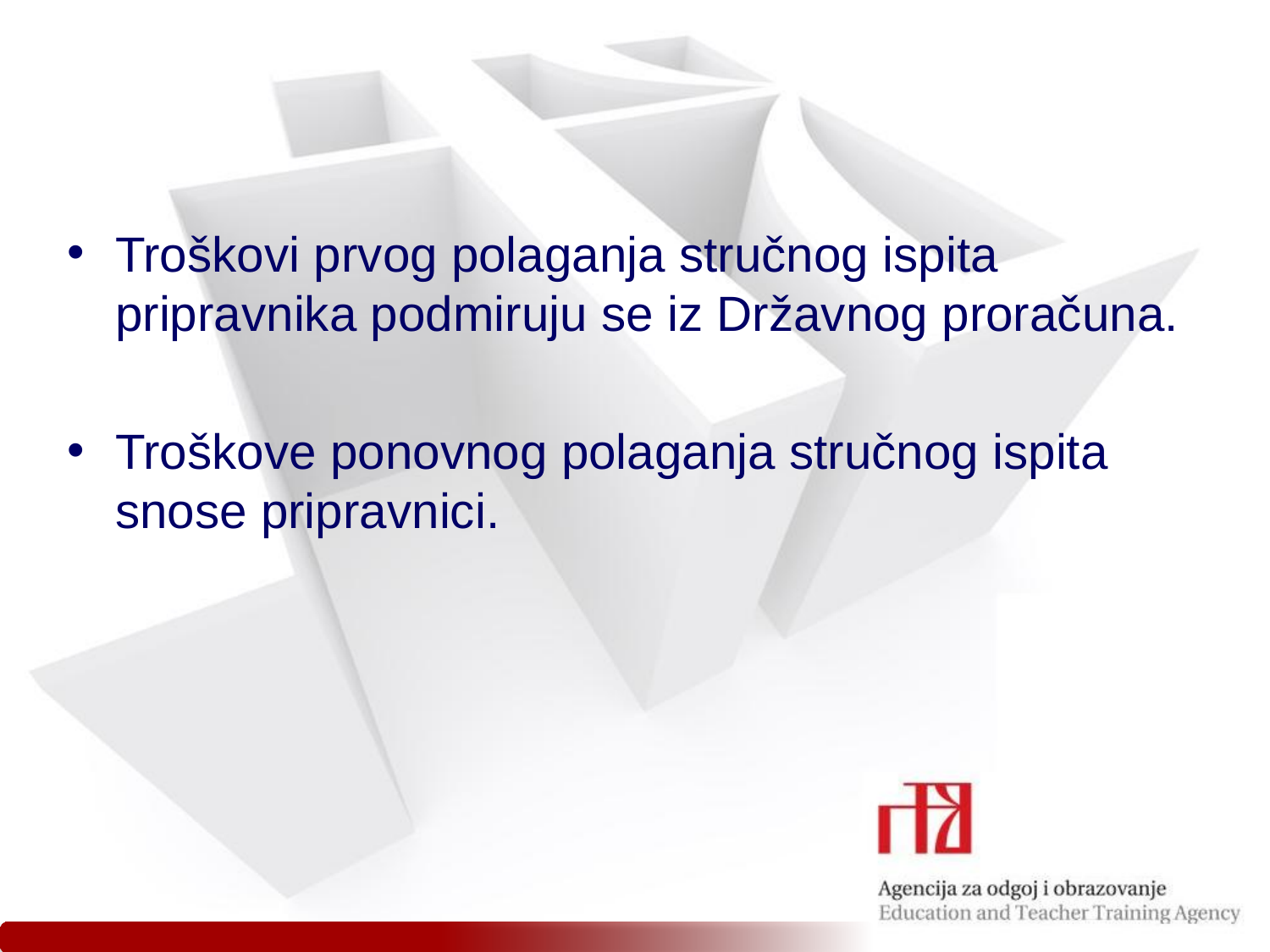

Troškovi prvog polaganja stručnog ispita pripravnika podmiruju se iz Državnog proračuna.

Troškove ponovnog polaganja stručnog ispita snose pripravnici.